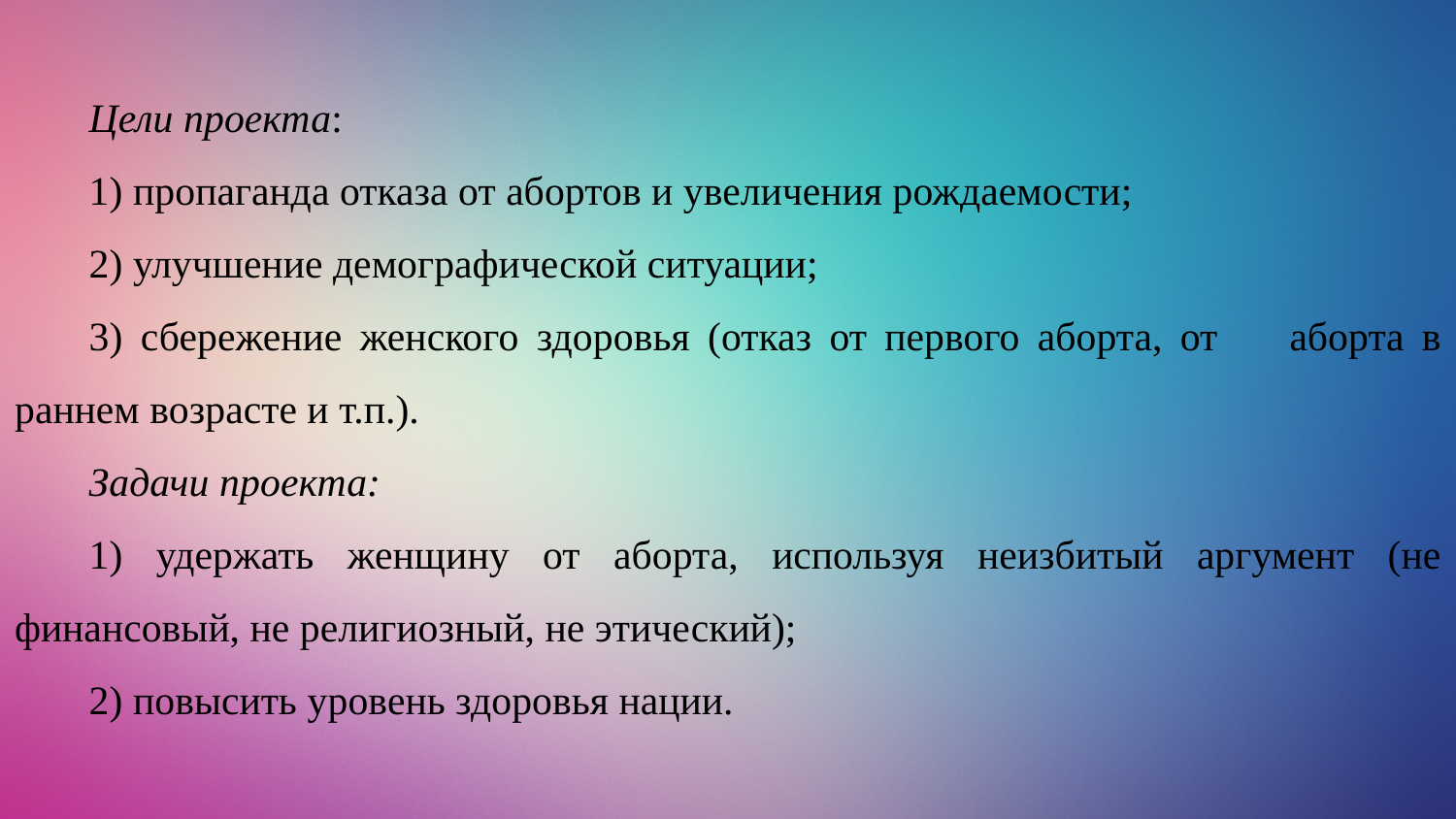

Цели проекта:
1) пропаганда отказа от абортов и увеличения рождаемости;
2) улучшение демографической ситуации;
3) сбережение женского здоровья (отказ от первого аборта, от    аборта в раннем возрасте и т.п.).
Задачи проекта:
1) удержать женщину от аборта, используя неизбитый аргумент (не финансовый, не религиозный, не этический);
2) повысить уровень здоровья нации.